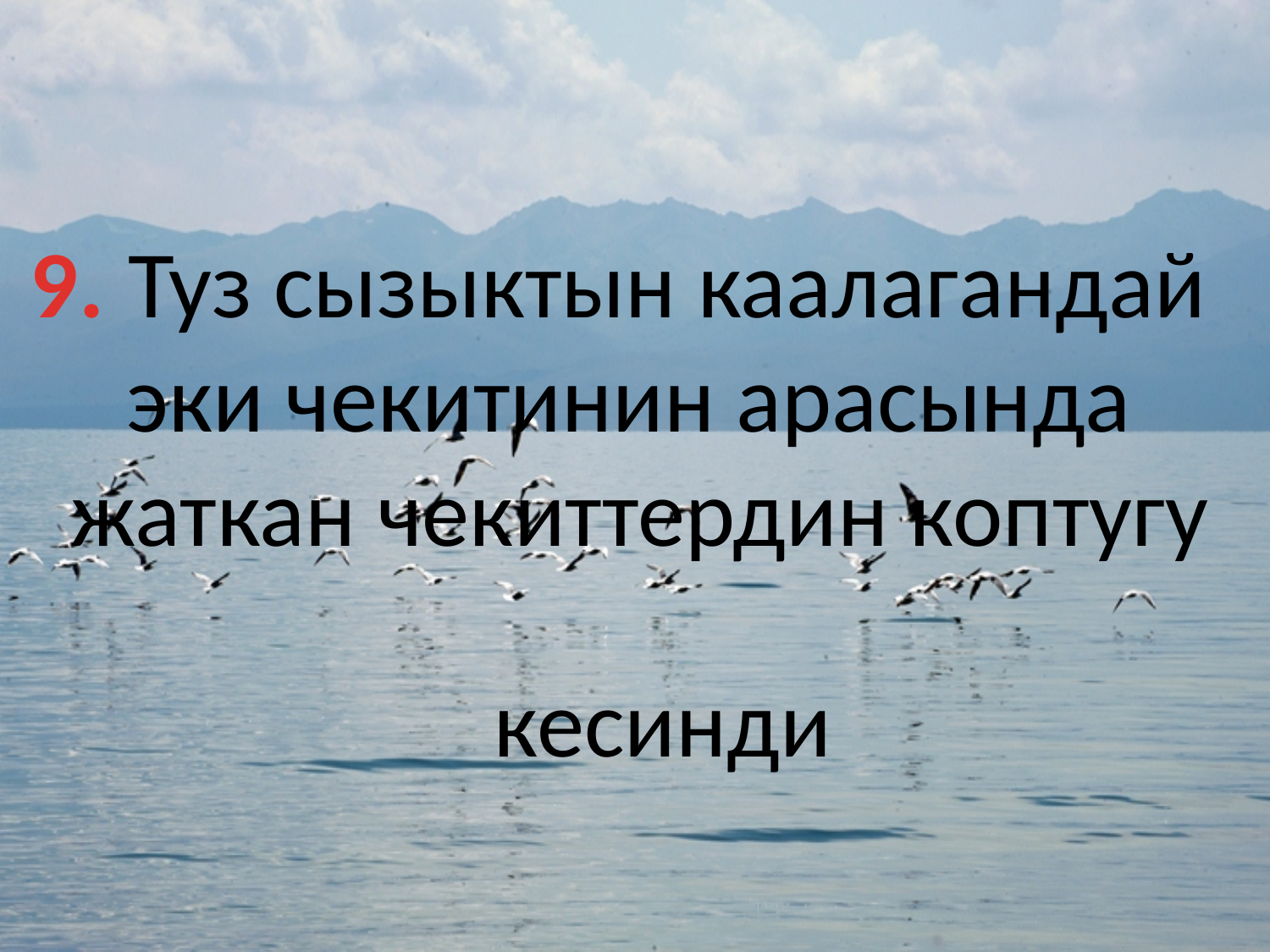

9. Туз сызыктын каалагандай
эки чекитинин арасында
 жаткан чекиттердин коптугу
кесинди